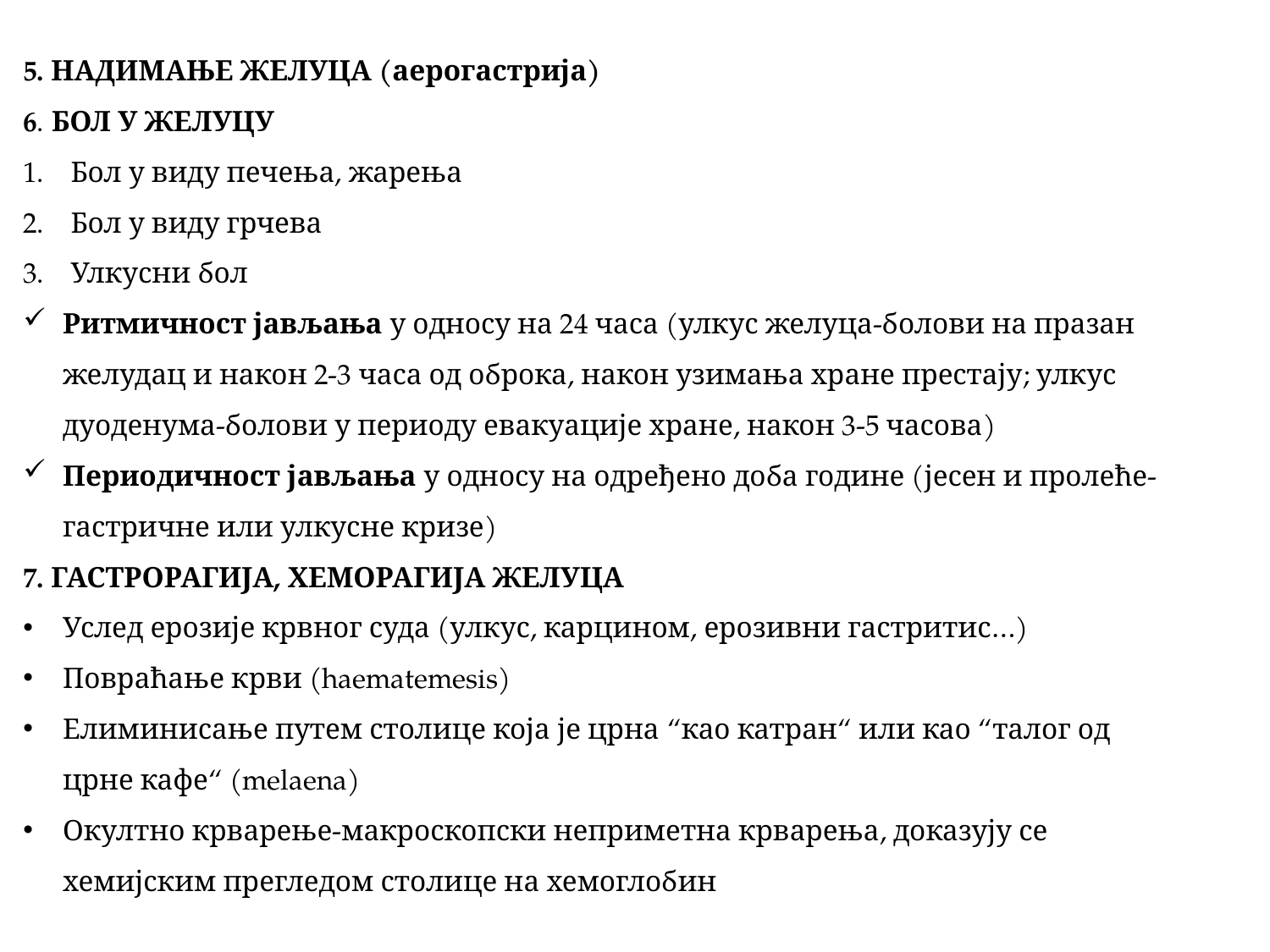

5. НАДИМАЊЕ ЖЕЛУЦА (аерогастрија)
6. БОЛ У ЖЕЛУЦУ
Бол у виду печења, жарења
Бол у виду грчева
Улкусни бол
Ритмичност јављања у односу на 24 часа (улкус желуца-болови на празан желудац и након 2-3 часа од оброка, након узимања хране престају; улкус дуоденума-болови у периоду евакуације хране, након 3-5 часова)
Периодичност јављања у односу на одређено доба године (јесен и пролеће-гастричне или улкусне кризе)
7. ГАСТРОРАГИЈА, ХЕМОРАГИЈА ЖЕЛУЦА
Услед ерозије крвног суда (улкус, карцином, ерозивни гастритис…)
Повраћање крви (haematemesis)
Елиминисање путем столице која је црна “као катран“ или као “талог од црне кафе“ (melaena)
Окултно крварење-макроскопски неприметна крварења, доказују се хемијским прегледом столице на хемоглобин